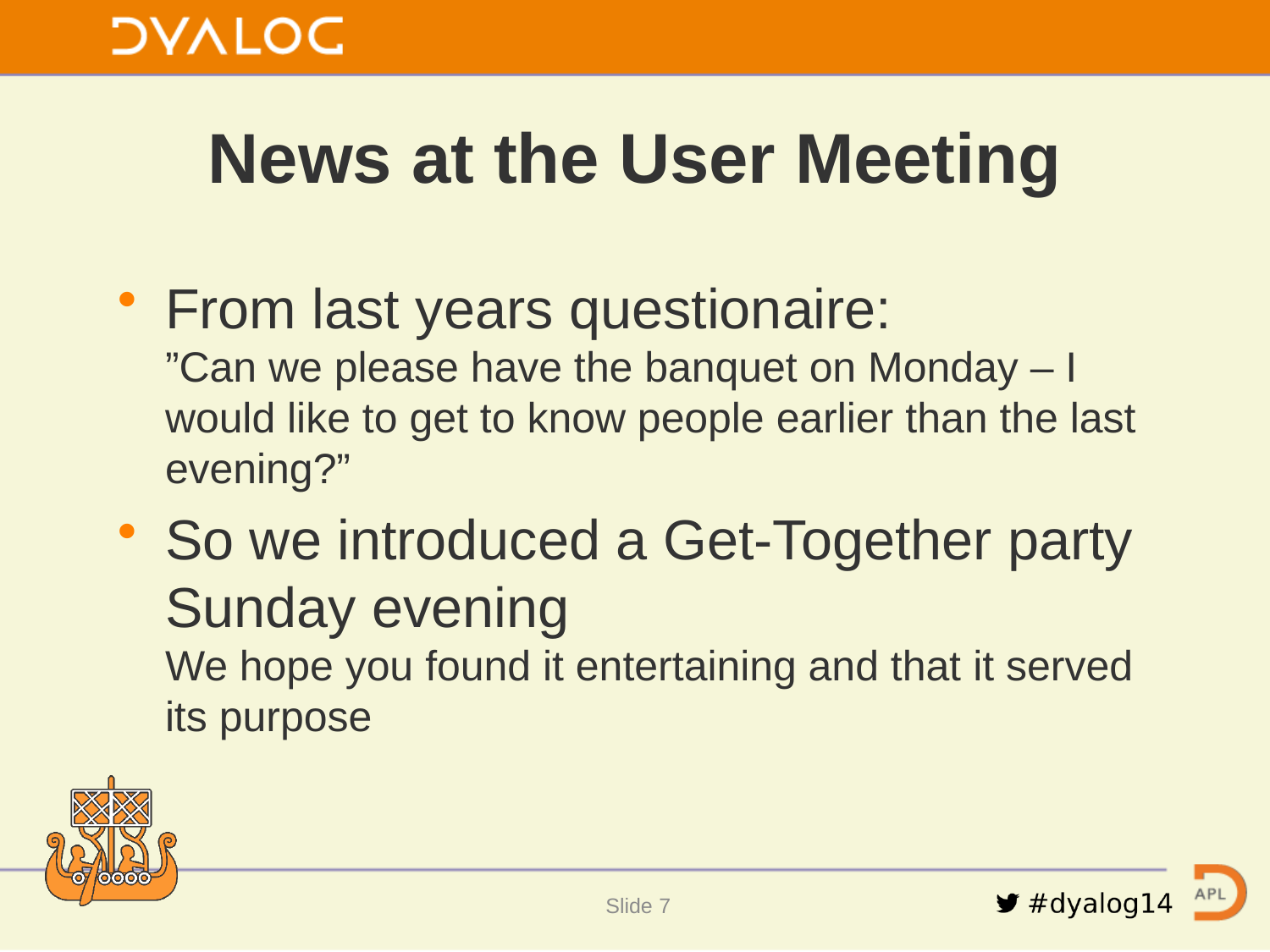

# News at the User Meeting
From last years questionaire:
”Can we please have the banquet on Monday – I would like to get to know people earlier than the last evening?”
So we introduced a Get-Together party Sunday evening
We hope you found it entertaining and that it served its purpose
Slide 7